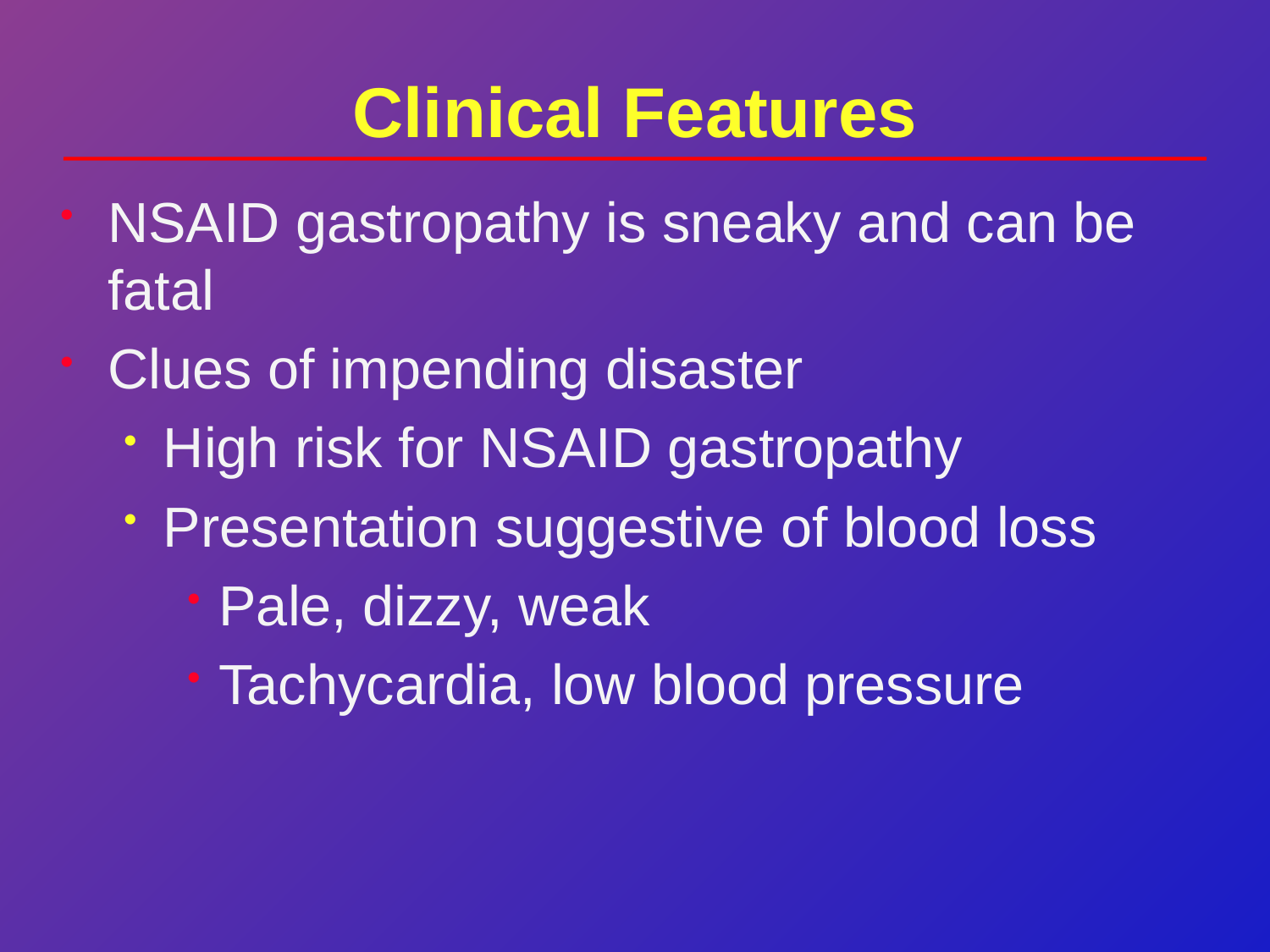

# Clinical Features
NSAID gastropathy is sneaky and can be fatal
Clues of impending disaster
High risk for NSAID gastropathy
Presentation suggestive of blood loss
Pale, dizzy, weak
Tachycardia, low blood pressure